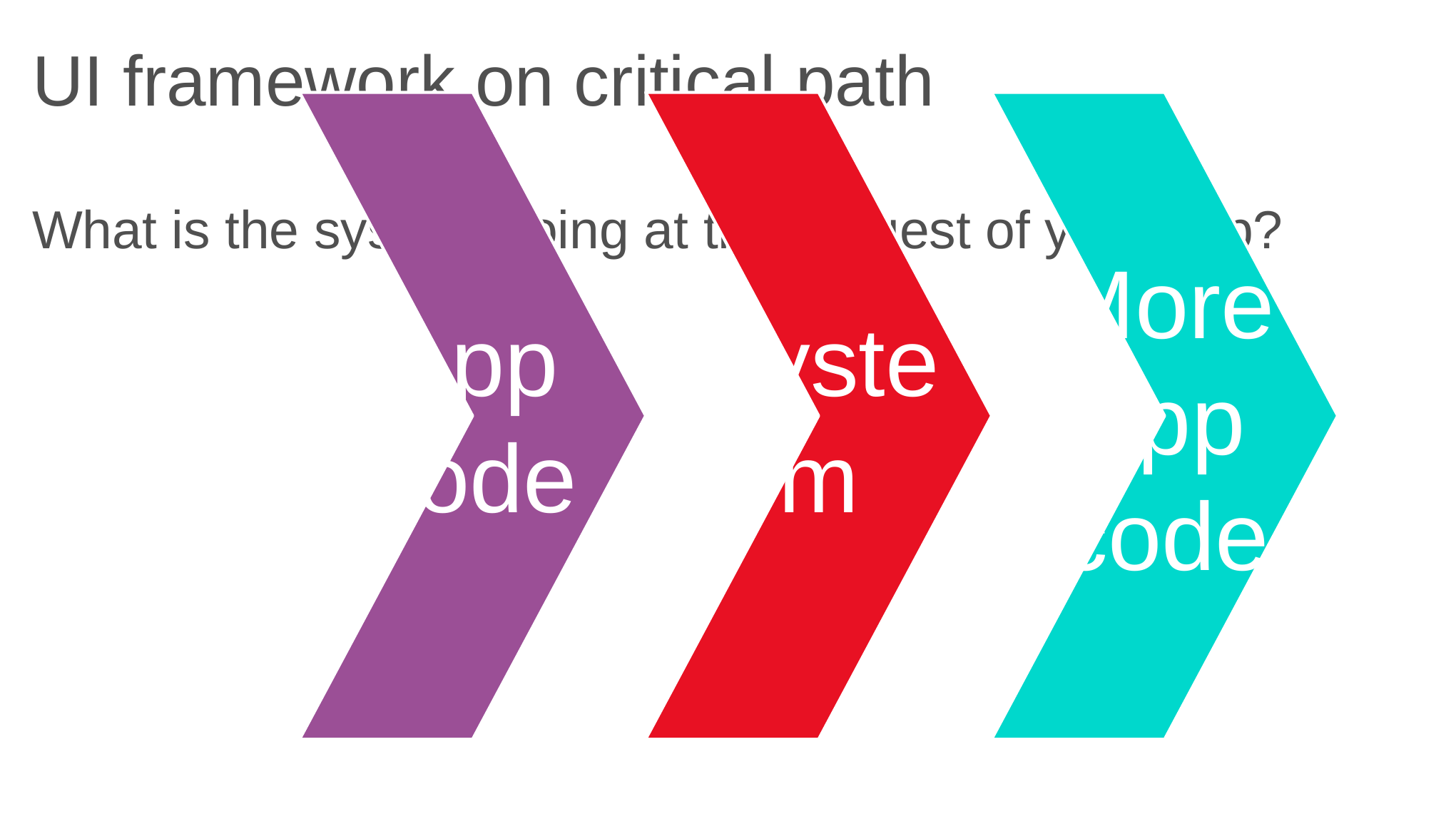

# UI framework on critical path
App code
System
More app code
What is the system doing at the request of your app?